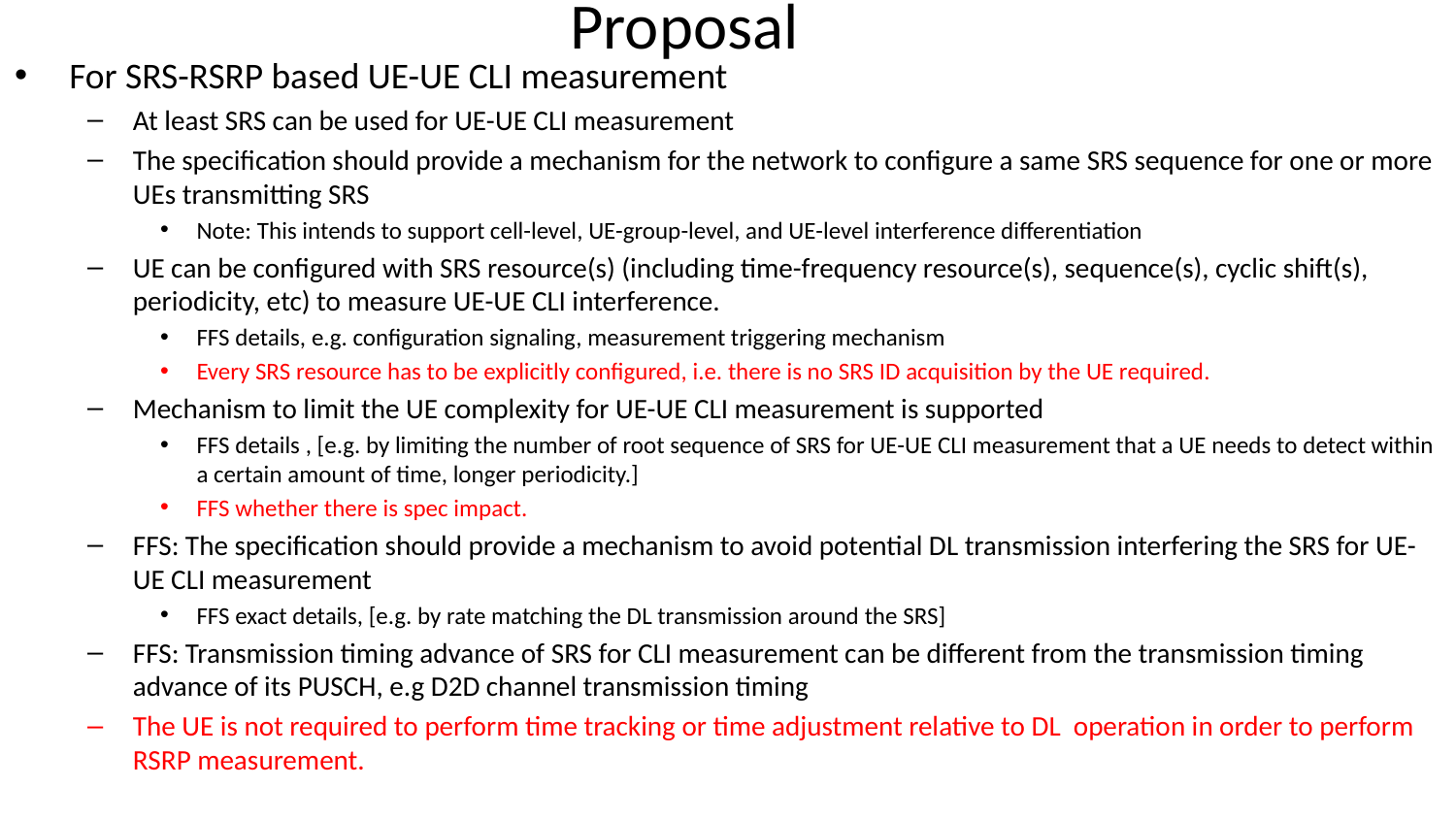

# Proposal
For SRS-RSRP based UE-UE CLI measurement
At least SRS can be used for UE-UE CLI measurement
The specification should provide a mechanism for the network to configure a same SRS sequence for one or more UEs transmitting SRS
Note: This intends to support cell-level, UE-group-level, and UE-level interference differentiation
UE can be configured with SRS resource(s) (including time-frequency resource(s), sequence(s), cyclic shift(s), periodicity, etc) to measure UE-UE CLI interference.
FFS details, e.g. configuration signaling, measurement triggering mechanism
Every SRS resource has to be explicitly configured, i.e. there is no SRS ID acquisition by the UE required.
Mechanism to limit the UE complexity for UE-UE CLI measurement is supported
FFS details , [e.g. by limiting the number of root sequence of SRS for UE-UE CLI measurement that a UE needs to detect within a certain amount of time, longer periodicity.]
FFS whether there is spec impact.
FFS: The specification should provide a mechanism to avoid potential DL transmission interfering the SRS for UE-UE CLI measurement
FFS exact details, [e.g. by rate matching the DL transmission around the SRS]
FFS: Transmission timing advance of SRS for CLI measurement can be different from the transmission timing advance of its PUSCH, e.g D2D channel transmission timing
The UE is not required to perform time tracking or time adjustment relative to DL  operation in order to perform RSRP measurement.